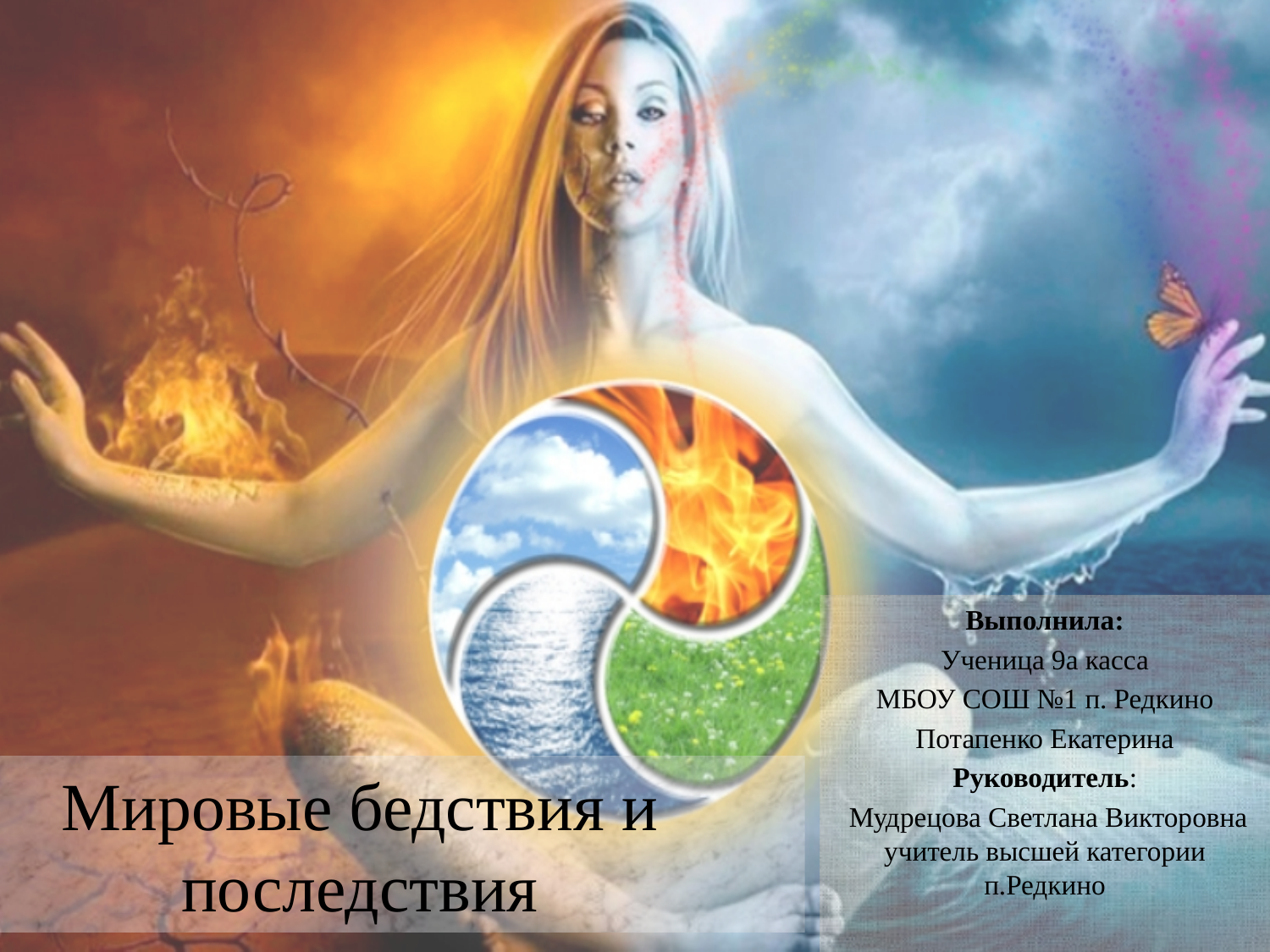

Выполнила:
Ученица 9а касса
МБОУ СОШ №1 п. Редкино
Потапенко Екатерина
Руководитель:
 Мудрецова Светлана Викторовна учитель высшей категории п.Редкино

# Мировые бедствия и последствия